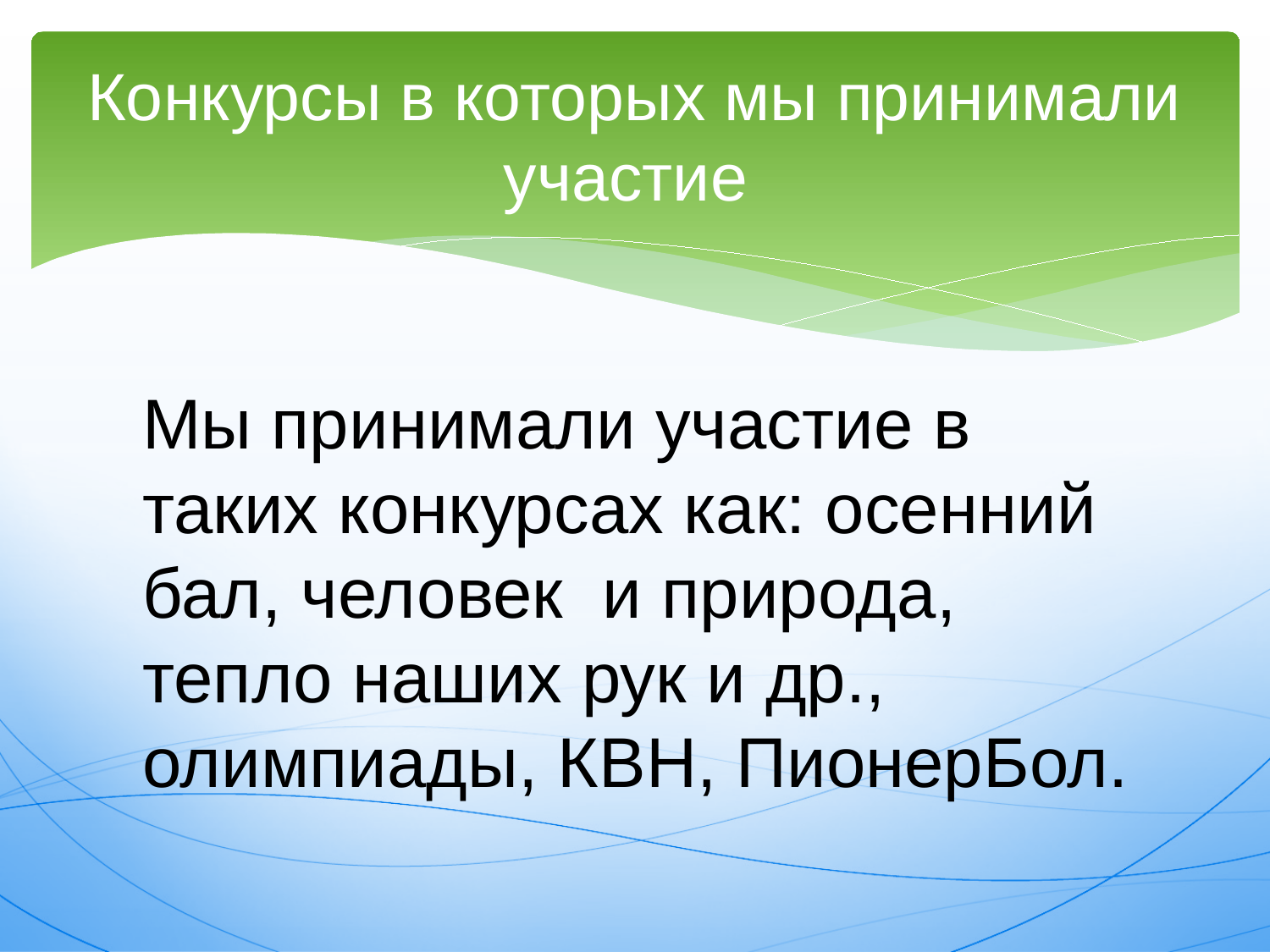

# Конкурсы в которых мы принимали участие
Мы принимали участие в таких конкурсах как: осенний бал, человек  и природа, тепло наших рук и др., олимпиады, КВН, ПионерБол.